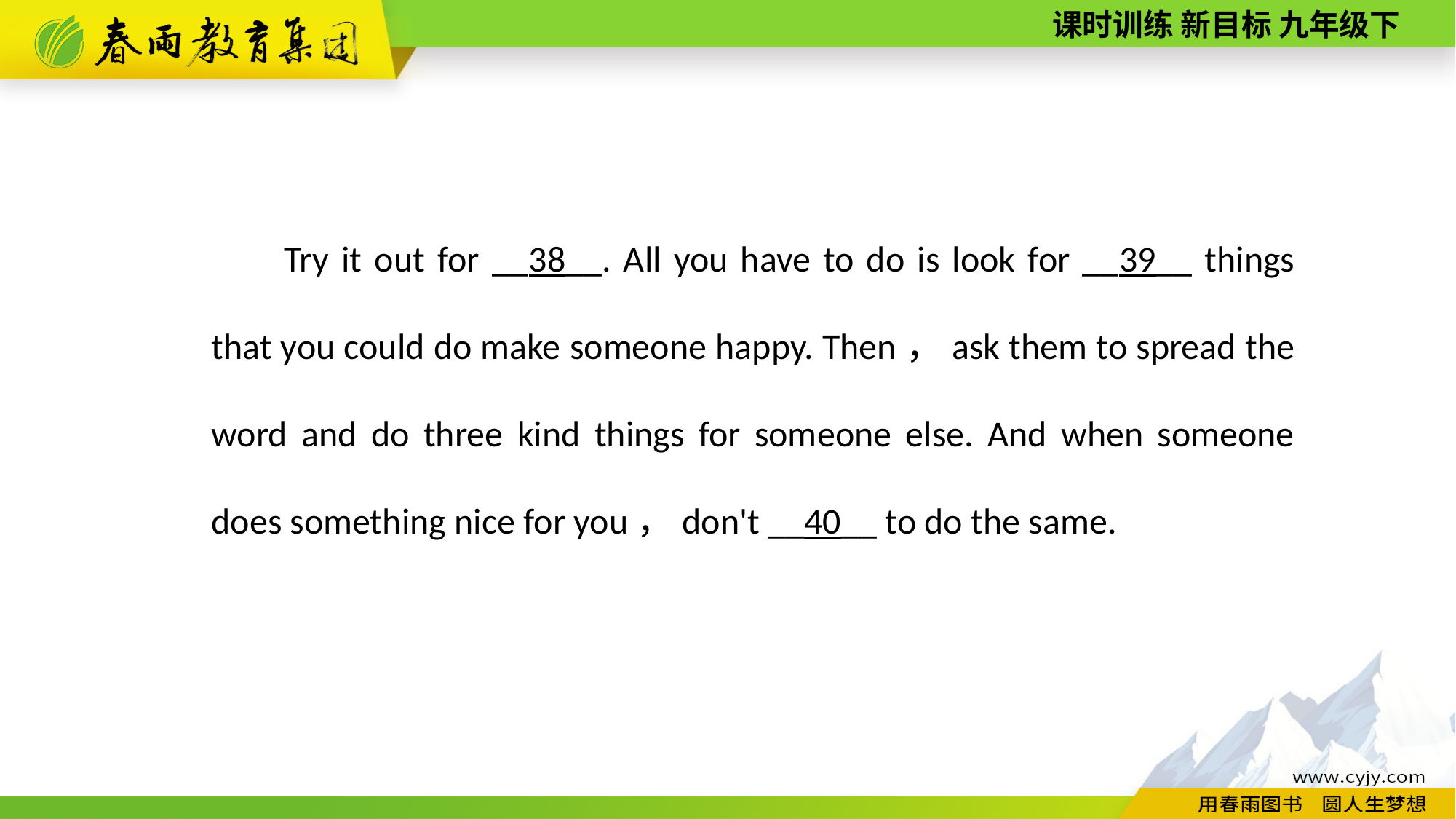

Try it out for __38__. All you have to do is look for __39__ things that you could do make someone happy. Then，ask them to spread the word and do three kind things for someone else. And when someone does something nice for you，don't __40__ to do the same.